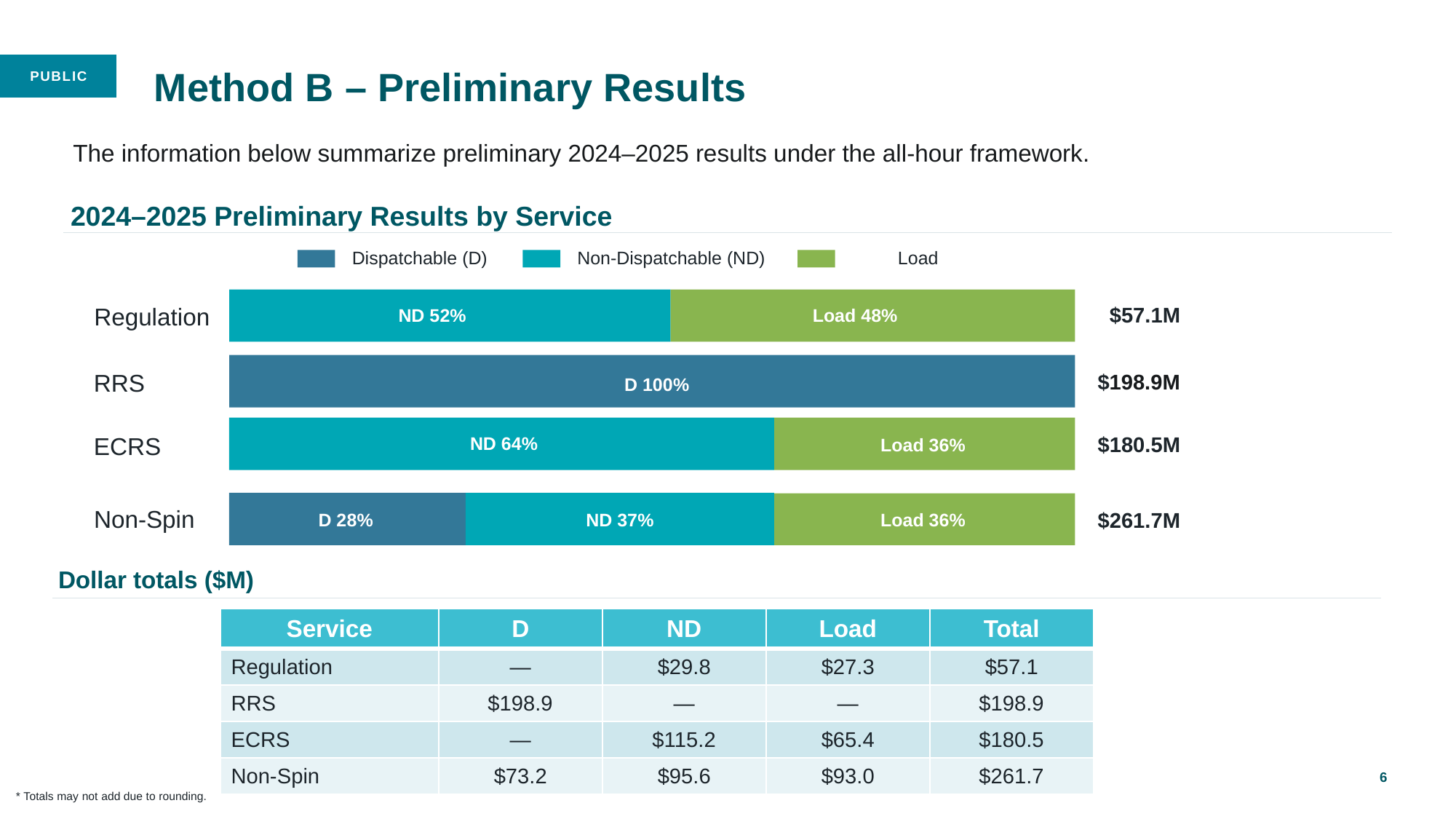

Method B – Preliminary Results
The information below summarize preliminary 2024–2025 results under the all-hour framework.
2024–2025 Preliminary Results by Service
Dispatchable (D)
Non-Dispatchable (ND)
Load

Regulation
$57.1M
ND 52%
Load 48%

RRS
$198.9M
D 100%

ECRS
$180.5M
ND 64%
Load 36%

Non-Spin
$261.7M
D 28%
Load 36%
ND 37%
Dollar totals ($M)
| Service | D | ND | Load | Total |
| --- | --- | --- | --- | --- |
| Regulation | — | $29.8 | $27.3 | $57.1 |
| RRS | $198.9 | — | — | $198.9 |
| ECRS | — | $115.2 | $65.4 | $180.5 |
| Non-Spin | $73.2 | $95.6 | $93.0 | $261.7 |
6
* Totals may not add due to rounding.